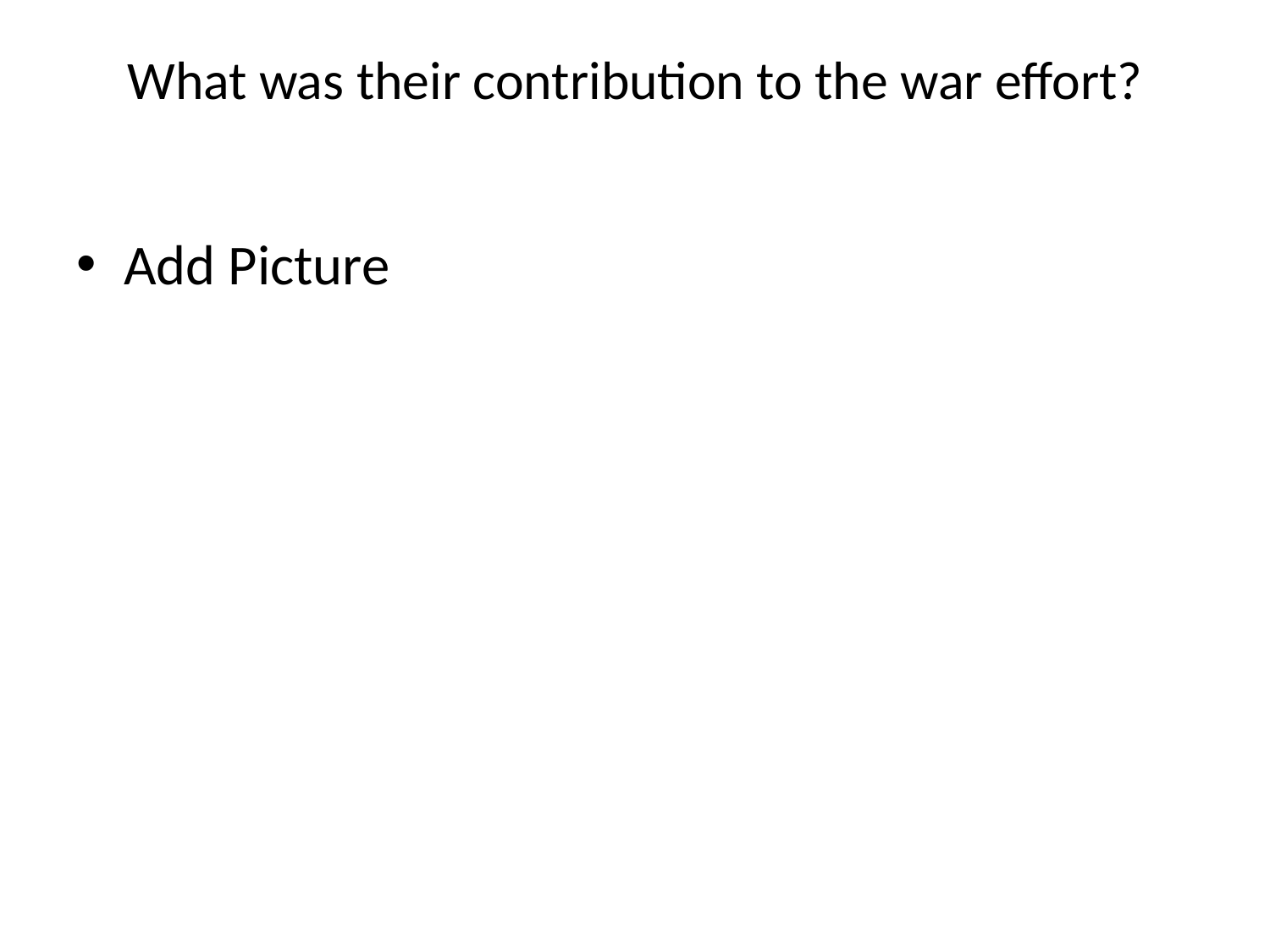

# What was their contribution to the war effort?
Add Picture